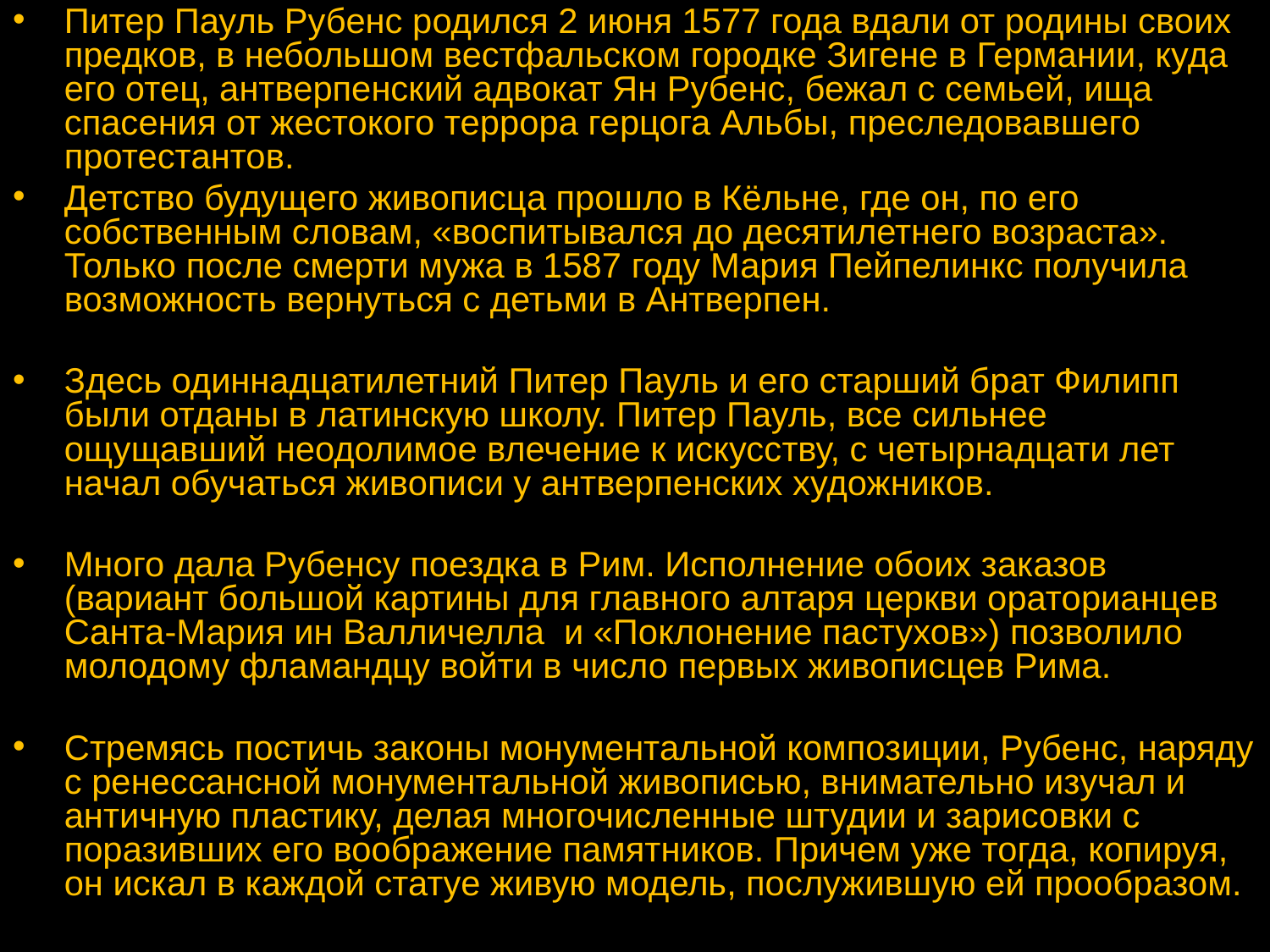

Питер Пауль Рубенс родился 2 июня 1577 года вдали от родины своих предков, в небольшом вестфальском городке Зигене в Германии, куда его отец, антверпенский адвокат Ян Рубенс, бежал с семьей, ища спасения от жестокого террора герцога Альбы, преследовавшего протестантов.
Детство будущего живописца прошло в Кёльне, где он, по его собственным словам, «воспитывался до десятилетнего возраста». Только после смерти мужа в 1587 году Мария Пейпелинкс получила возможность вернуться с детьми в Антверпен.

Здесь одиннадцатилетний Питер Пауль и его старший брат Филипп были отданы в латинскую школу. Питер Пауль, все сильнее ощущавший неодолимое влечение к искусству, с четырнадцати лет начал обучаться живописи у антверпенских художников.

Много дала Рубенсу поездка в Рим. Исполнение обоих заказов (вариант большой картины для главного алтаря церкви ораторианцев Санта-Мария ин Валличелла  и «Поклонение пастухов») позволило молодому фламандцу войти в число первых живописцев Рима.

Стремясь постичь законы монументальной композиции, Рубенс, наряду с ренессансной монументальной живописью, внимательно изучал и античную пластику, делая многочисленные штудии и зарисовки с поразивших его воображение памятников. Причем уже тогда, копируя, он искал в каждой статуе живую модель, послужившую ей прообразом.